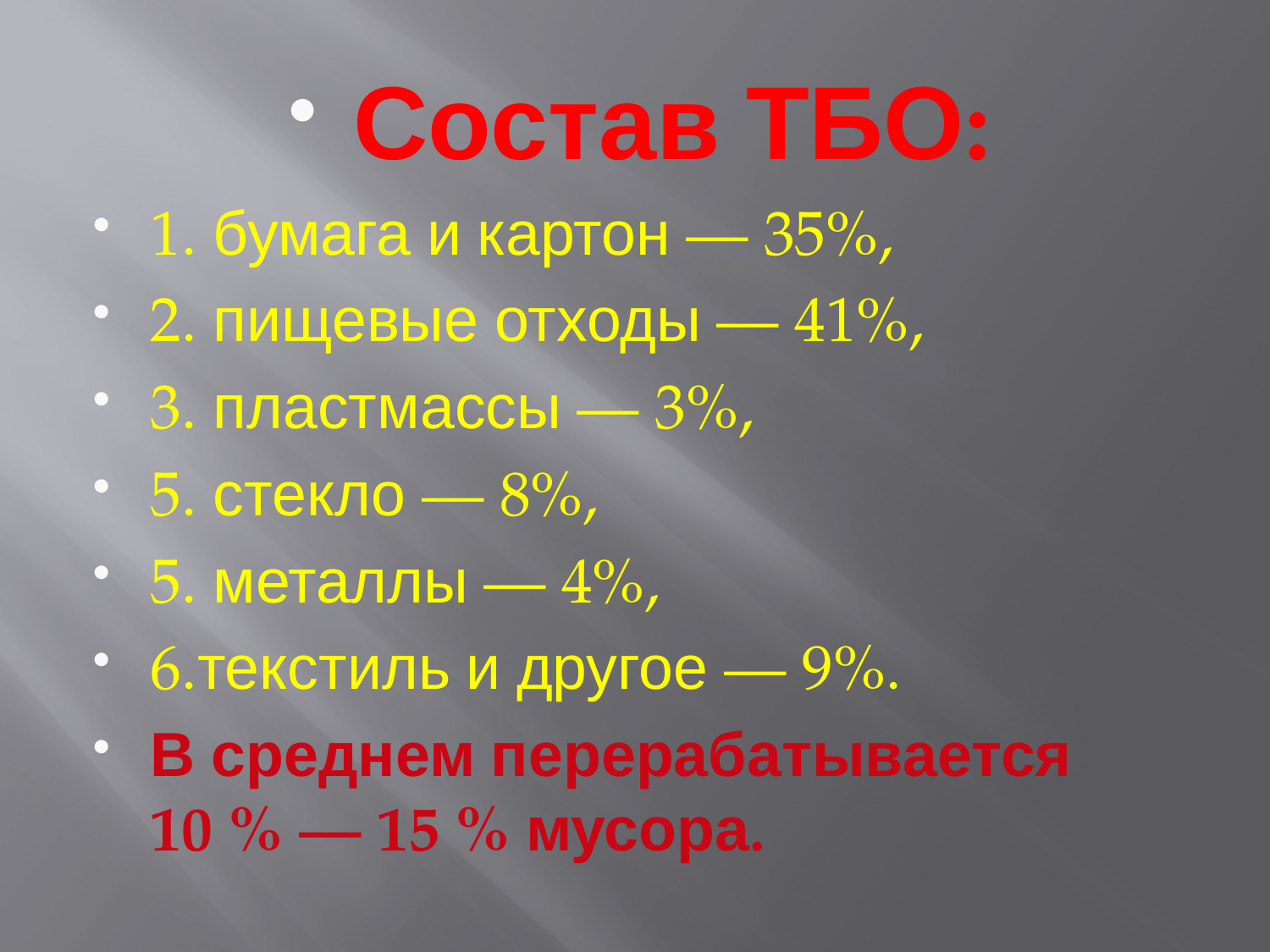

Состав ТБО:
1. бумага и картон — 35%,
2. пищевые отходы — 41%,
3. пластмассы — 3%,
5. стекло — 8%,
5. металлы — 4%,
6.текстиль и другое — 9%.
В среднем перерабатывается 10 % — 15 % мусора.